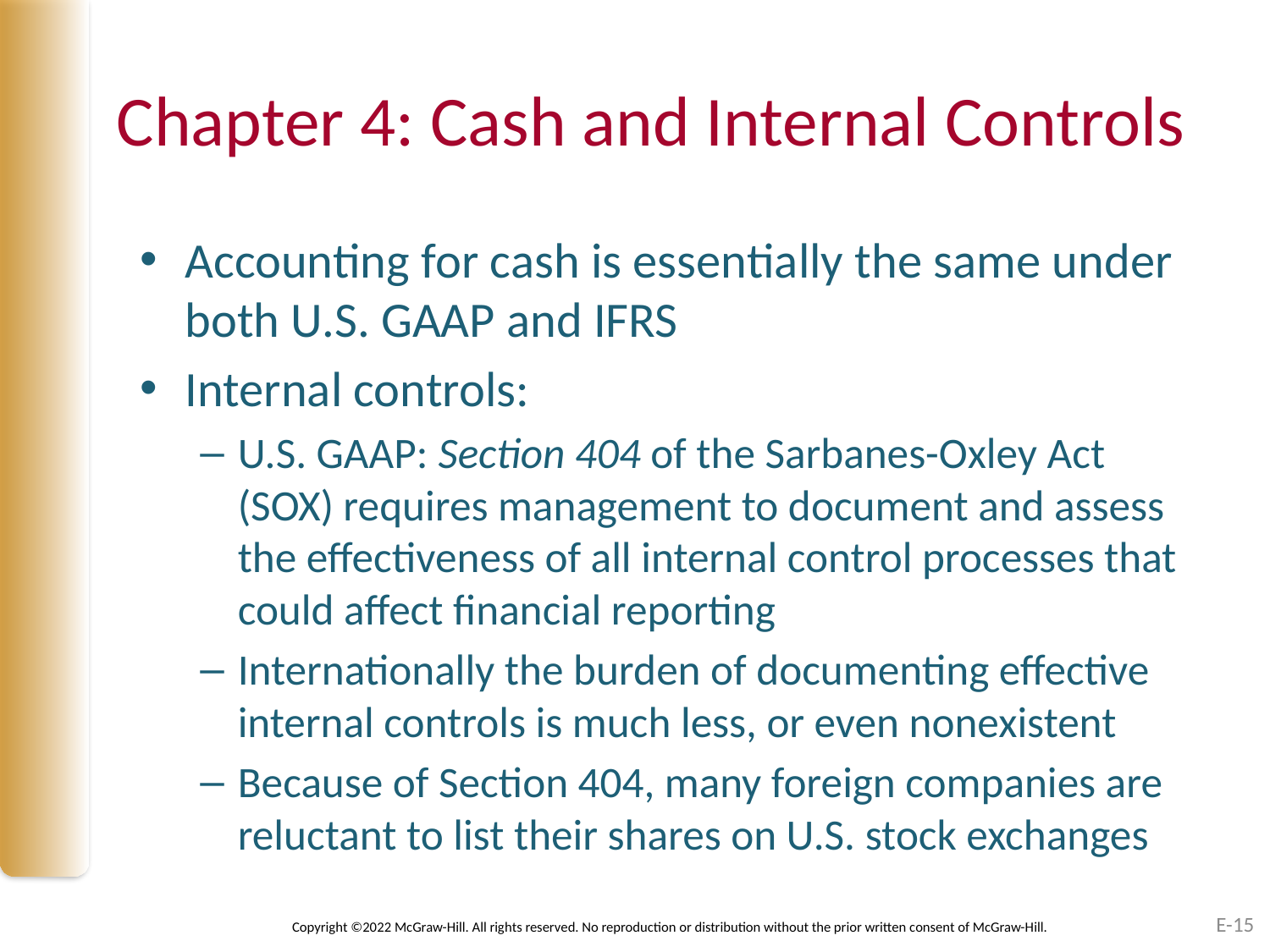

# Chapter 4: Cash and Internal Controls
Accounting for cash is essentially the same under both U.S. GAAP and IFRS
Internal controls:
U.S. GAAP: Section 404 of the Sarbanes-Oxley Act (SOX) requires management to document and assess the effectiveness of all internal control processes that could affect financial reporting
Internationally the burden of documenting effective internal controls is much less, or even nonexistent
Because of Section 404, many foreign companies are reluctant to list their shares on U.S. stock exchanges
E-15
Copyright ©2022 McGraw-Hill. All rights reserved. No reproduction or distribution without the prior written consent of McGraw-Hill.